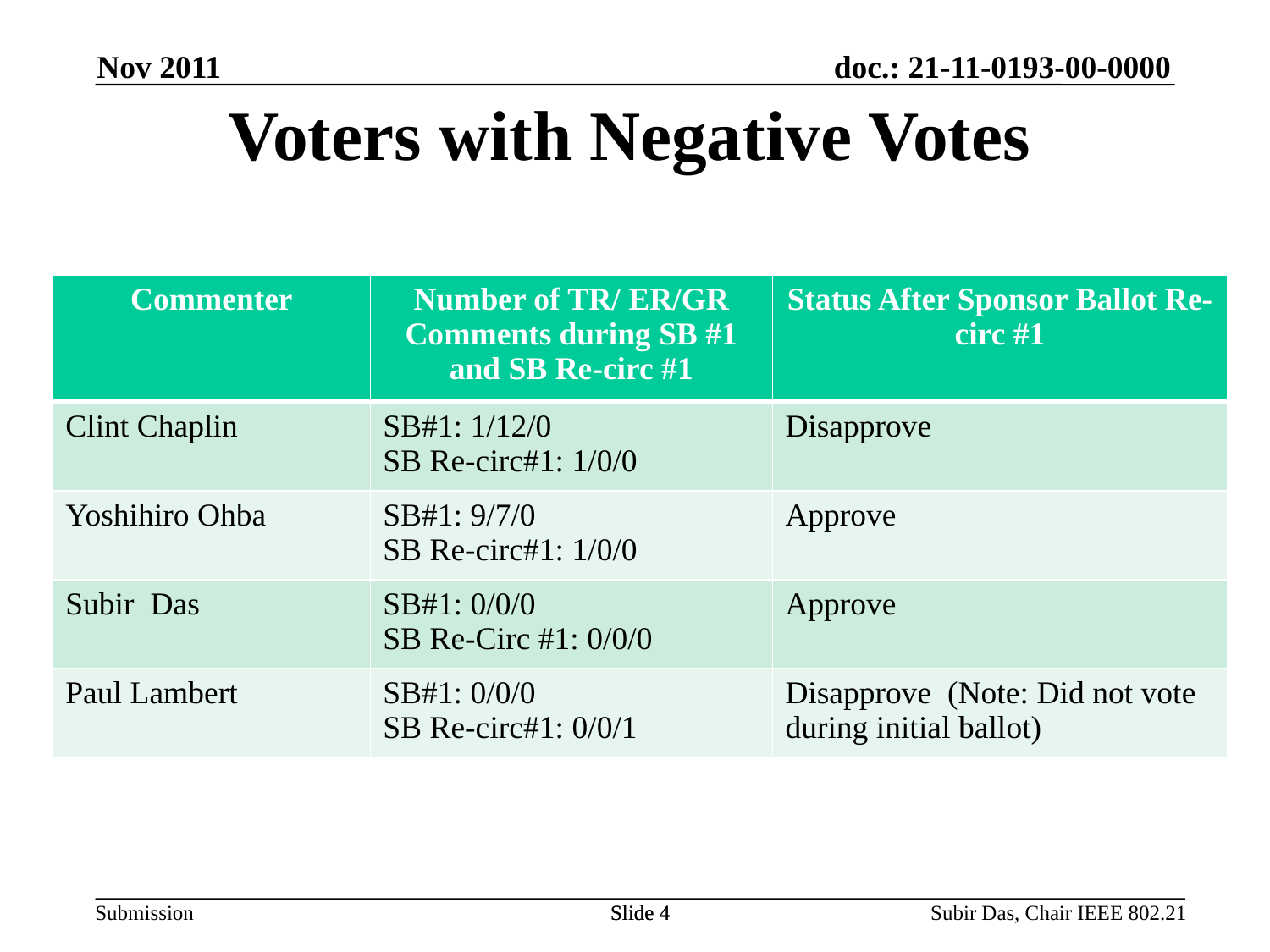

Nov 2011
# Voters with Negative Votes
| Commenter | Number of TR/ ER/GR Comments during SB #1 and SB Re-circ #1 | Status After Sponsor Ballot Re-circ #1 |
| --- | --- | --- |
| Clint Chaplin | SB#1: 1/12/0 SB Re-circ#1: 1/0/0 | Disapprove |
| Yoshihiro Ohba | SB#1: 9/7/0 SB Re-circ#1: 1/0/0 | Approve |
| Subir Das | SB#1: 0/0/0 SB Re-Circ #1: 0/0/0 | Approve |
| Paul Lambert | SB#1: 0/0/0 SB Re-circ#1: 0/0/1 | Disapprove (Note: Did not vote during initial ballot) |
Slide 4
Slide 4
Subir Das, Chair IEEE 802.21